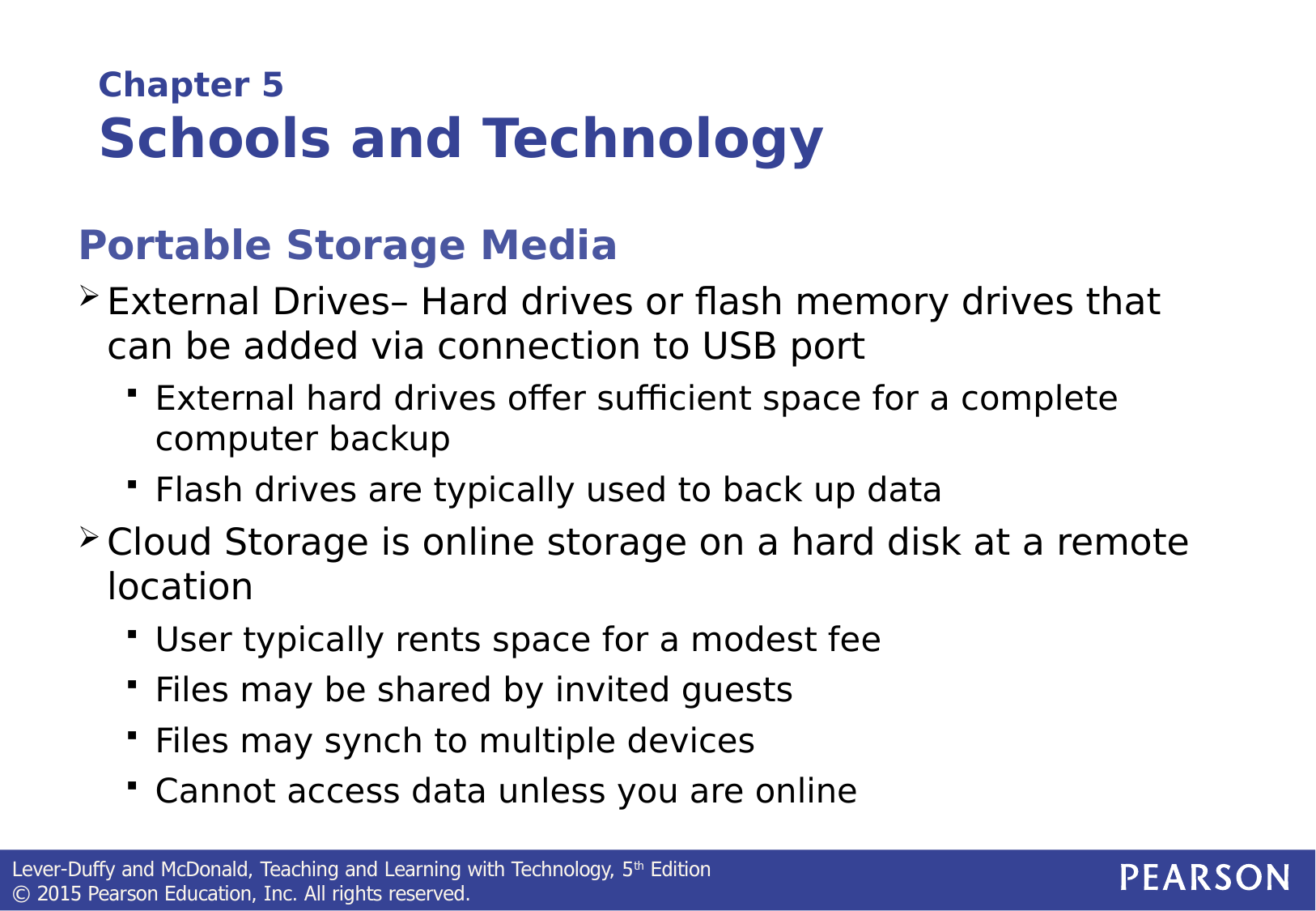

Chapter 5
Schools and Technology
Portable Storage Media
External Drives– Hard drives or flash memory drives that can be added via connection to USB port
External hard drives offer sufficient space for a complete computer backup
Flash drives are typically used to back up data
Cloud Storage is online storage on a hard disk at a remote location
User typically rents space for a modest fee
Files may be shared by invited guests
Files may synch to multiple devices
Cannot access data unless you are online